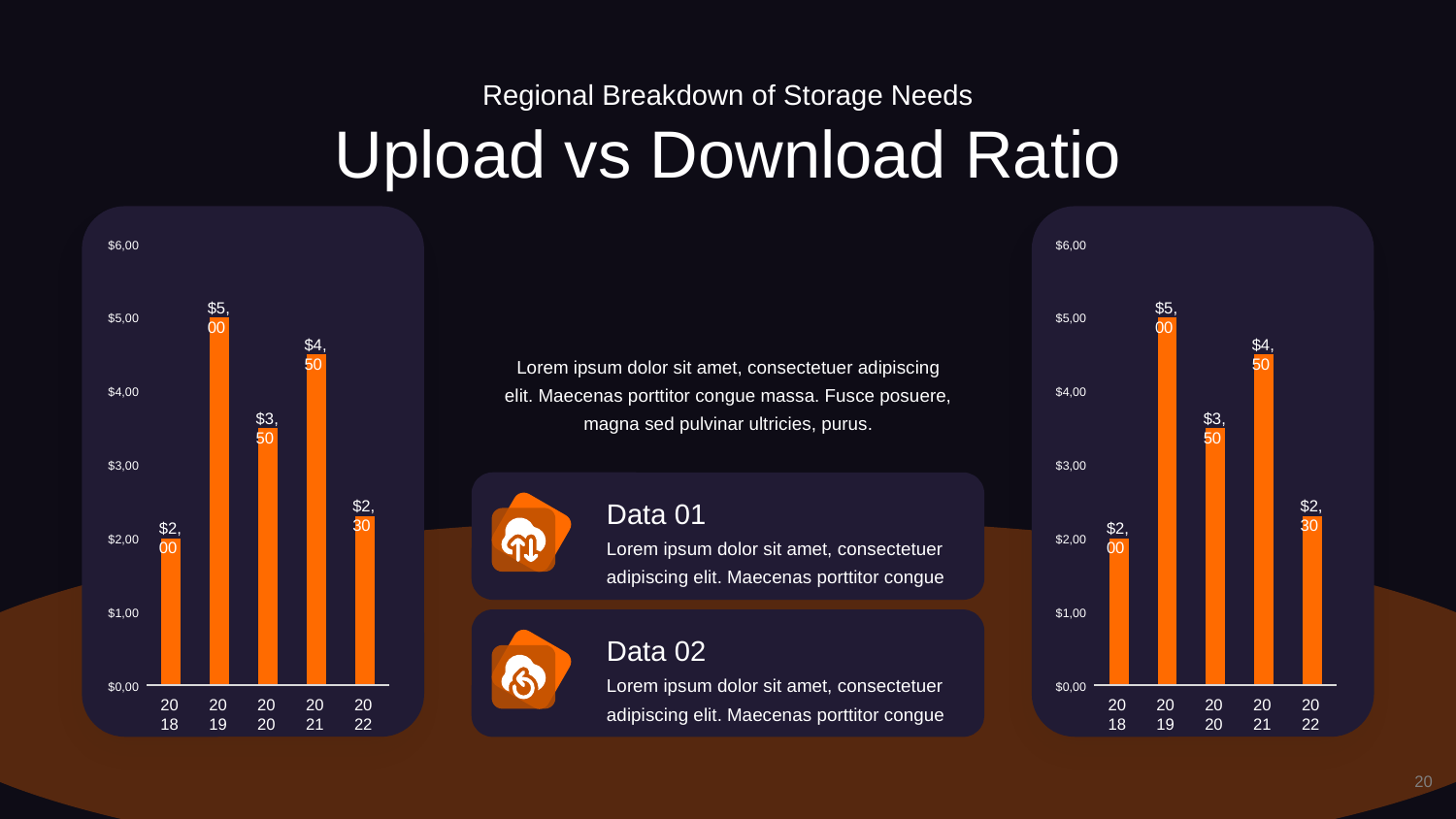

Regional Breakdown of Storage Needs
Upload vs Download Ratio

$6,00
$6,00
$5,00
$5,00
$5,00
$5,00

$4,50
$4,50
Lorem ipsum dolor sit amet, consectetuer adipiscing elit. Maecenas porttitor congue massa. Fusce posuere, magna sed pulvinar ultricies, purus.

$4,00
$4,00
$3,50
$3,50

$3,00
$3,00

Data 01
Lorem ipsum dolor sit amet, consectetuer adipiscing elit. Maecenas porttitor congue

$2,30
$2,30
$2,00
$2,00

$2,00
$2,00

$1,00
$1,00

Data 02
Lorem ipsum dolor sit amet, consectetuer adipiscing elit. Maecenas porttitor congue

$0,00
$0,00

2018
2019
2020
2021
2022
2018
2019
2020
2021
2022